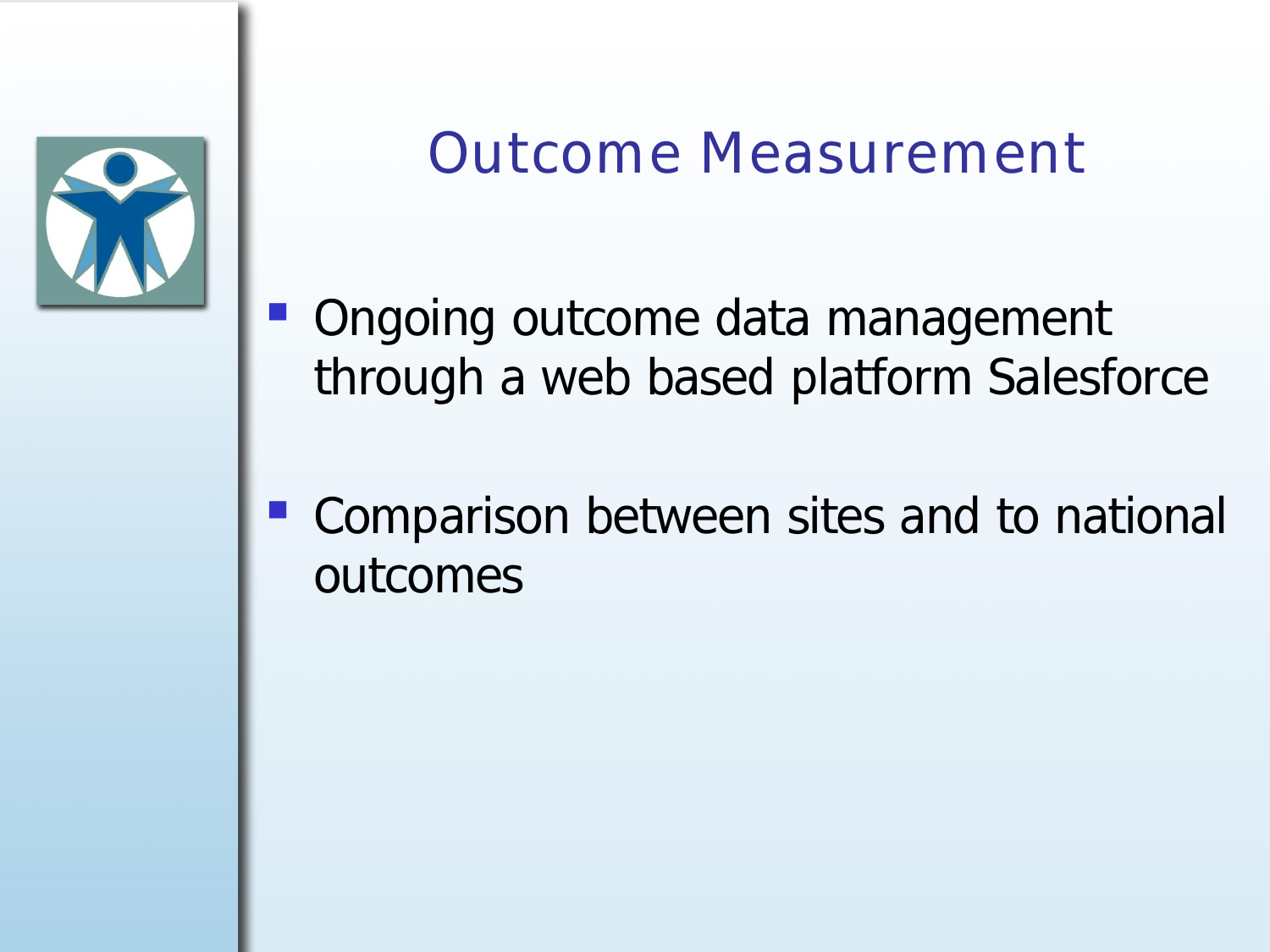

# Outcome Measurement
Ongoing outcome data management through a web based platform Salesforce

Comparison between sites and to national outcomes